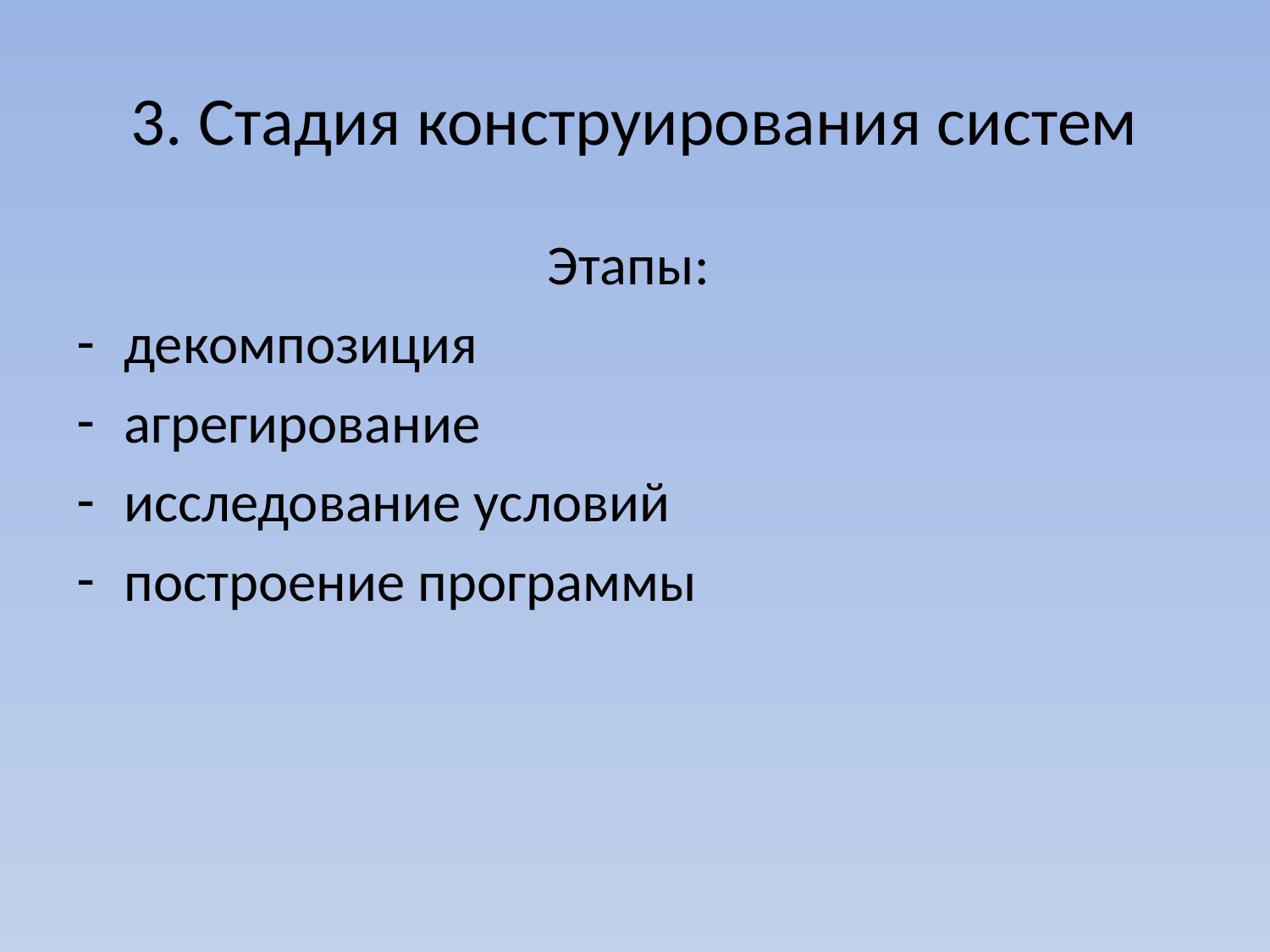

# 3. Стадия конструирования систем
Этапы:
декомпозиция
агрегирование
исследование условий
построение программы